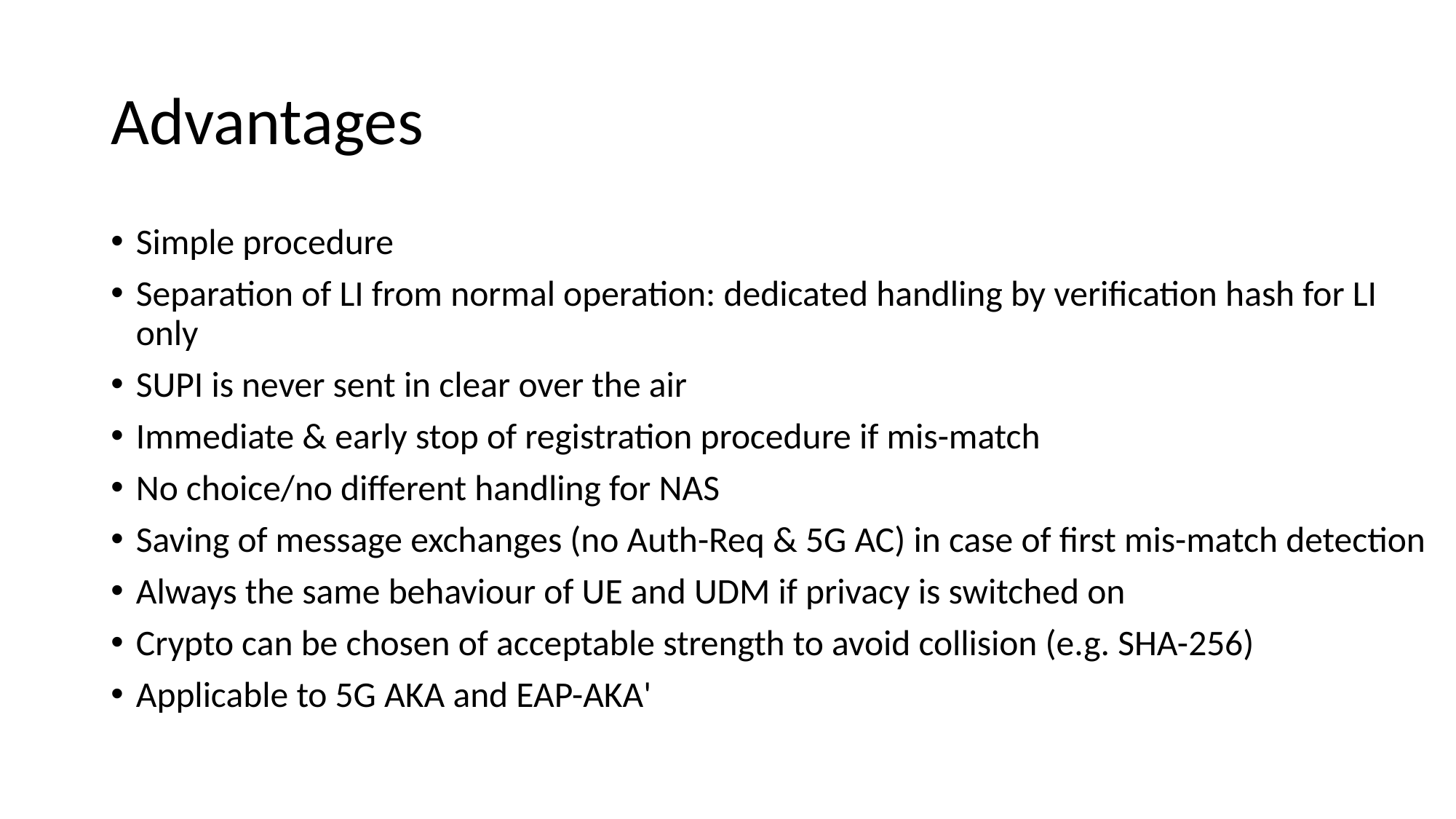

# Advantages
Simple procedure
Separation of LI from normal operation: dedicated handling by verification hash for LI only
SUPI is never sent in clear over the air
Immediate & early stop of registration procedure if mis-match
No choice/no different handling for NAS
Saving of message exchanges (no Auth-Req & 5G AC) in case of first mis-match detection
Always the same behaviour of UE and UDM if privacy is switched on
Crypto can be chosen of acceptable strength to avoid collision (e.g. SHA-256)
Applicable to 5G AKA and EAP-AKA'